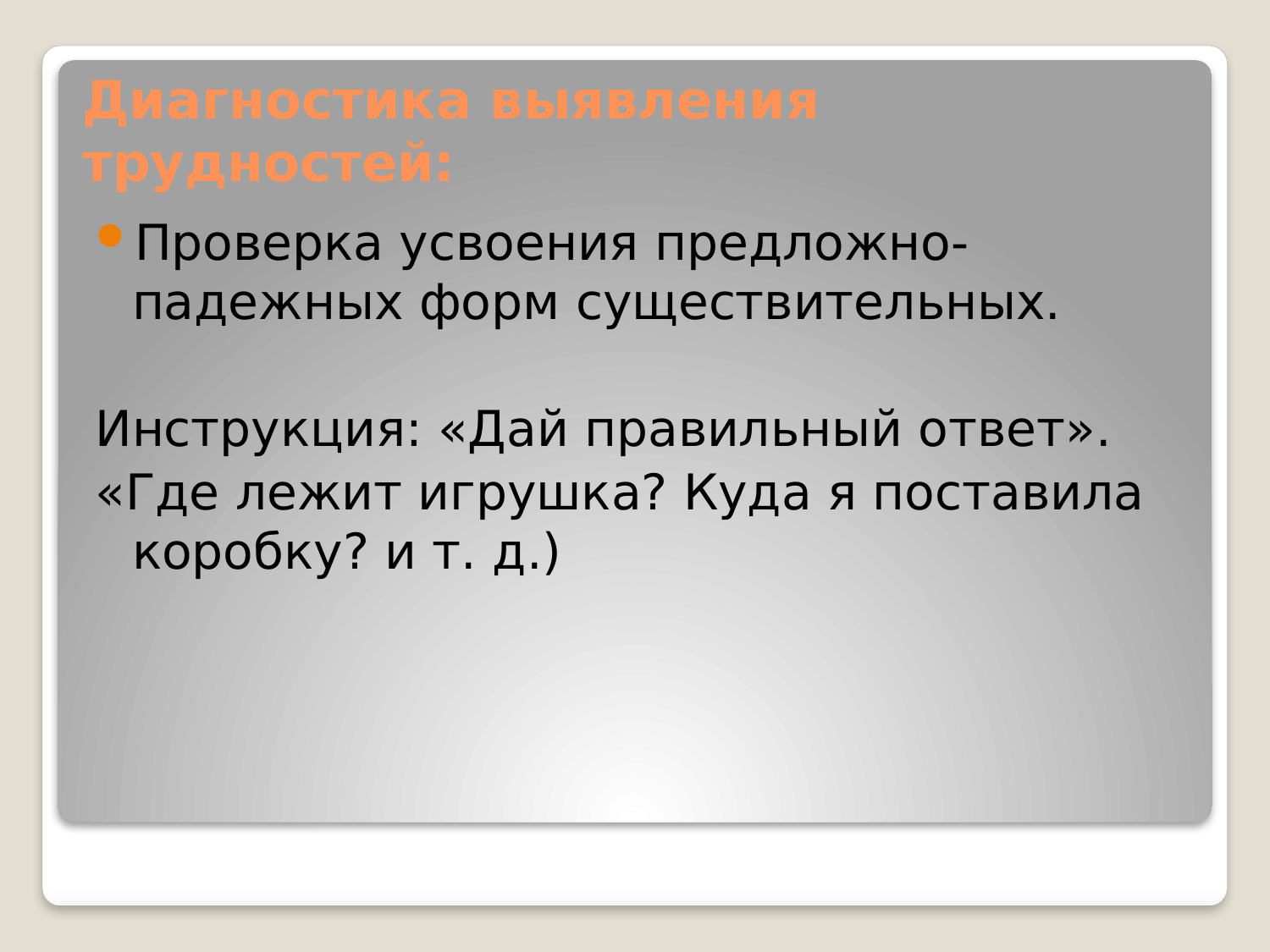

# Диагностика выявления трудностей:
Проверка усвоения предложно-падежных форм существительных.

Инструкция: «Дай правильный ответ».
«Где лежит игрушка? Куда я поставила коробку? и т. д.)